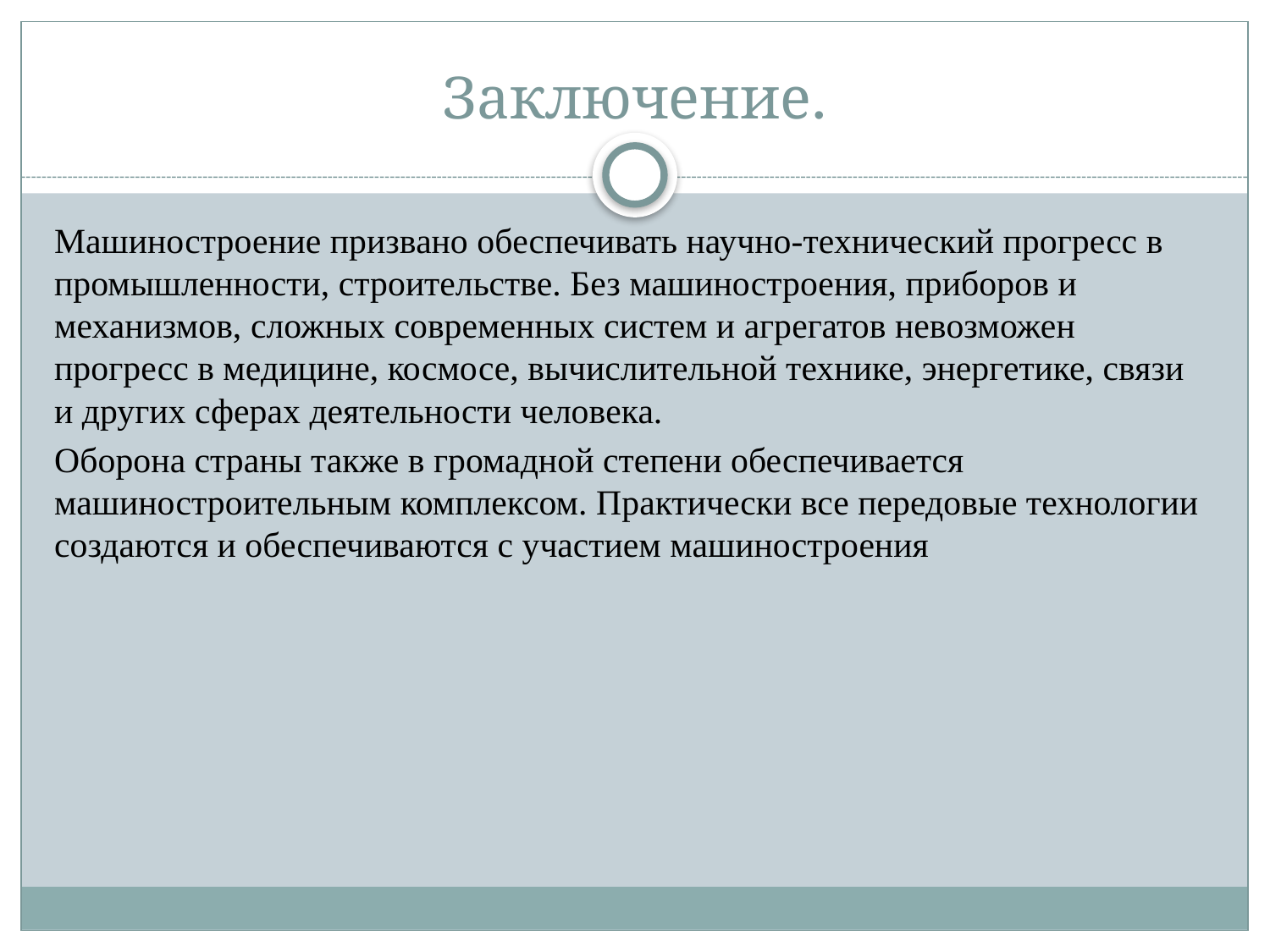

# Заключение.
Машиностроение призвано обеспечивать научно-технический прогресс в промышленности, строительстве. Без машиностроения, приборов и механизмов, сложных современных систем и агрегатов невозможен прогресс в медицине, космосе, вычислительной технике, энергетике, связи и других сферах деятельности человека.
Оборона страны также в громадной степени обеспечивается машиностроительным комплексом. Практически все передовые технологии создаются и обеспечиваются с участием машиностроения